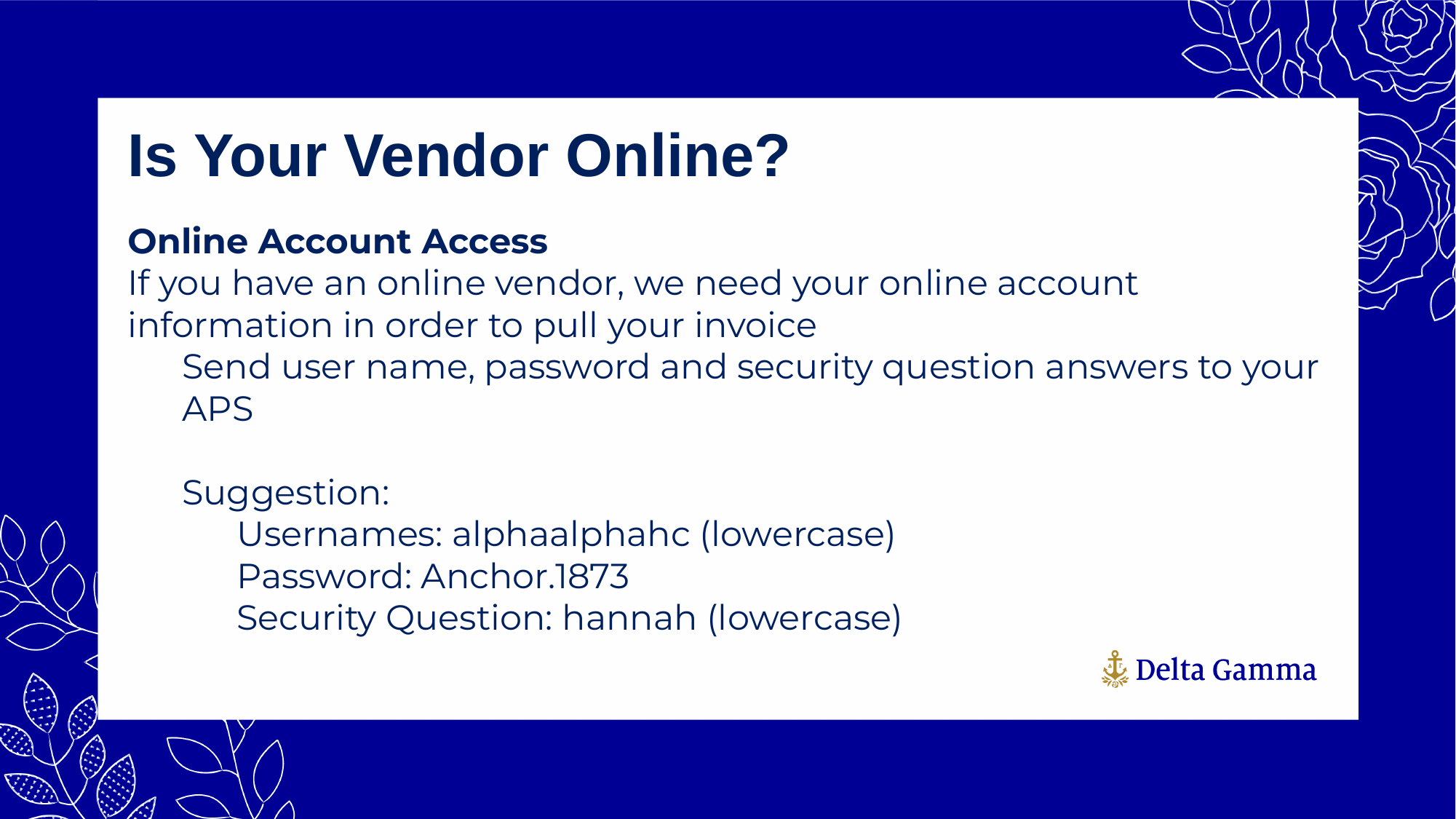

Is Your Vendor Online?
Online Account Access
If you have an online vendor, we need your online account information in order to pull your invoice
Send user name, password and security question answers to your APS

Suggestion:
Usernames: alphaalphahc (lowercase)
Password: Anchor.1873
Security Question: hannah (lowercase)